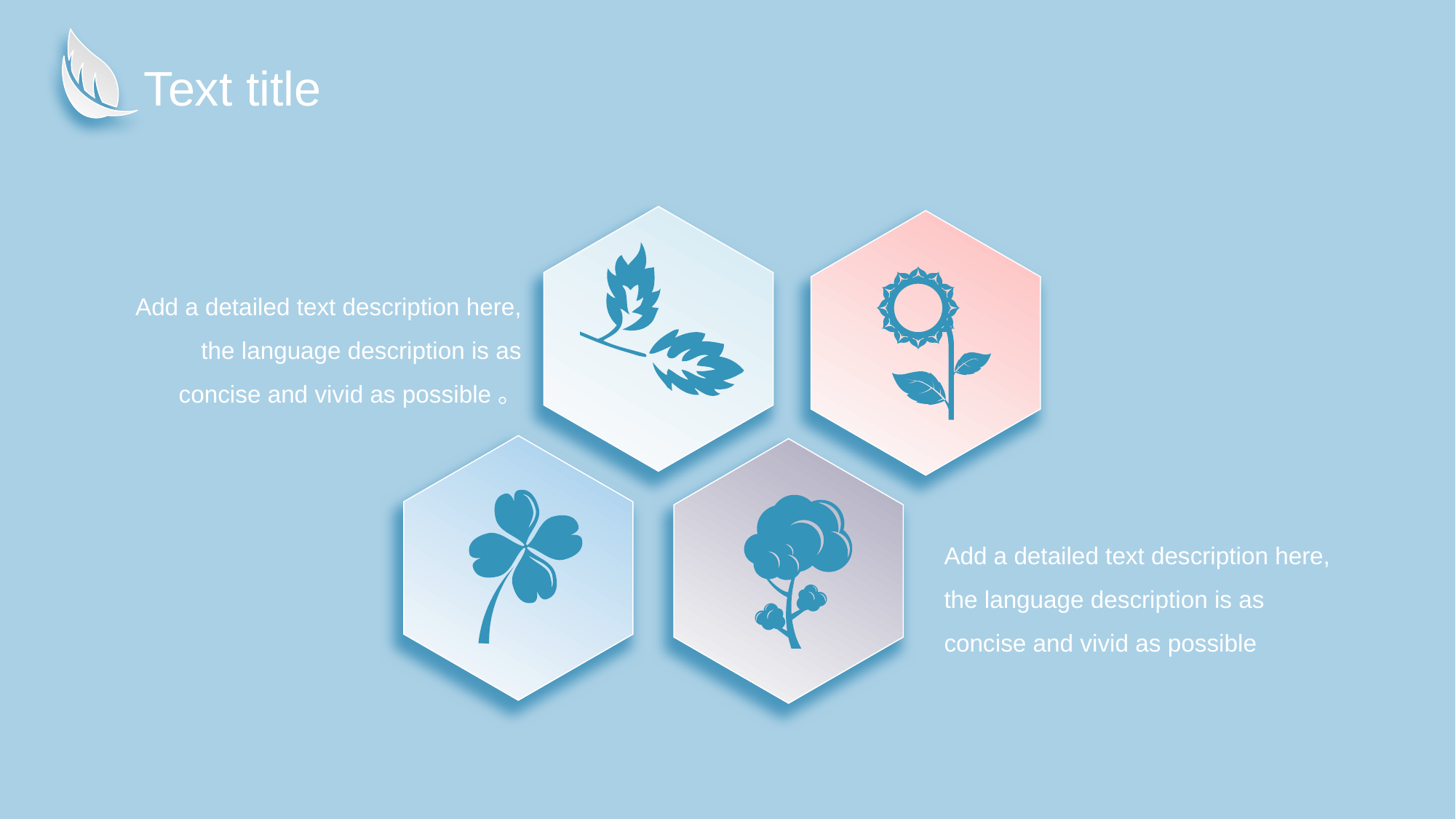

Text title

Add a detailed text description here, the language description is as concise and vivid as possible。

Add a detailed text description here, the language description is as concise and vivid as possible